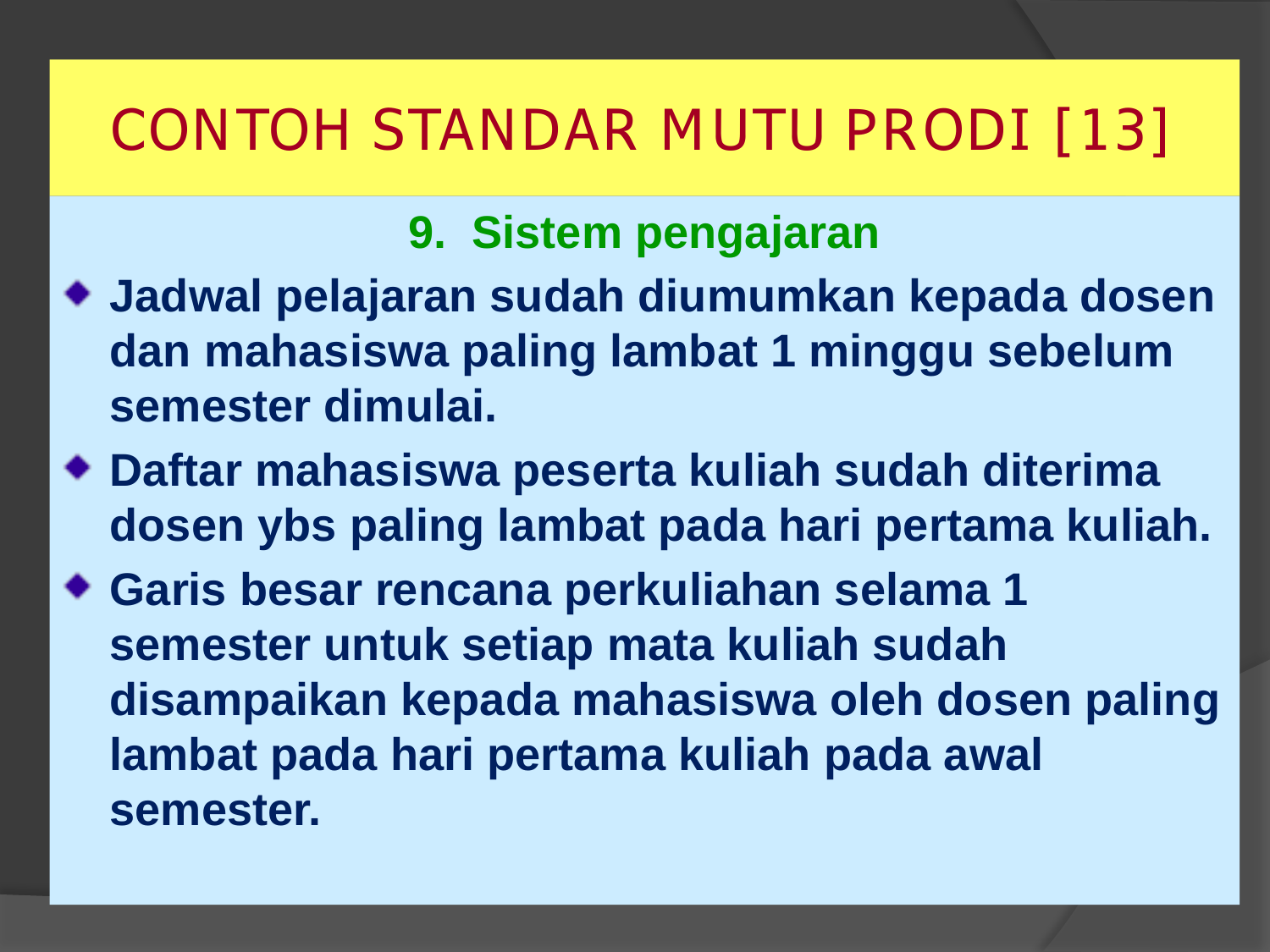

CONTOH STANDAR MUTU PRODI [13]
9.  Sistem pengajaran
Jadwal pelajaran sudah diumumkan kepada dosen dan mahasiswa paling lambat 1 minggu sebelum semester dimulai.
Daftar mahasiswa peserta kuliah sudah diterima dosen ybs paling lambat pada hari pertama kuliah.
Garis besar rencana perkuliahan selama 1 semester untuk setiap mata kuliah sudah disampaikan kepada mahasiswa oleh dosen paling lambat pada hari pertama kuliah pada awal semester.